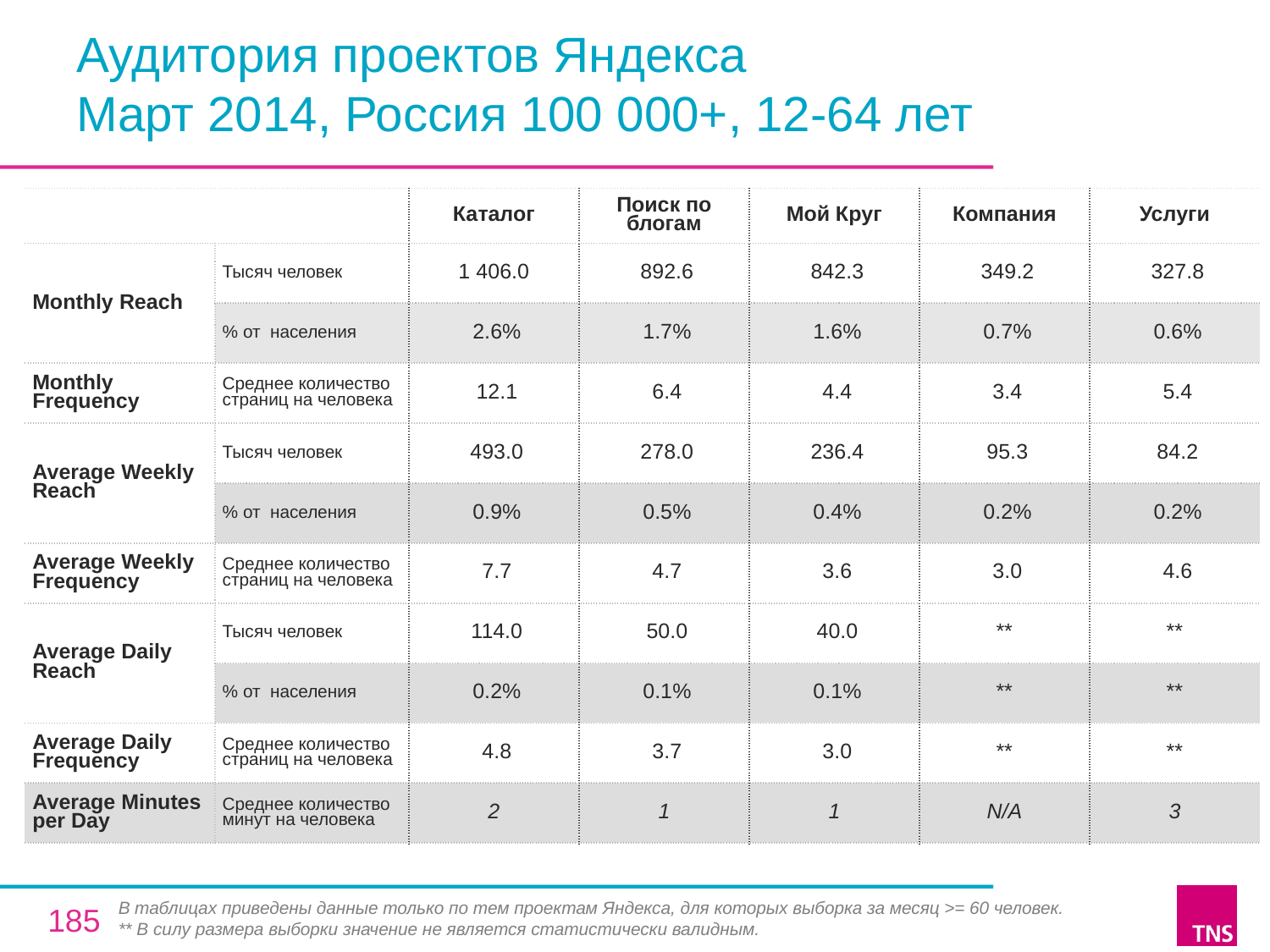

# Аудитория проектов Яндекса Март 2014, Россия 100 000+, 12-64 лет
|  |  | Каталог | Поиск по блогам | Мой Круг | Компания | Услуги |
| --- | --- | --- | --- | --- | --- | --- |
| Monthly Reach | Тысяч человек | 1 406.0 | 892.6 | 842.3 | 349.2 | 327.8 |
|  | % от населения | 2.6% | 1.7% | 1.6% | 0.7% | 0.6% |
| Monthly Frequency | Среднее количество страниц на человека | 12.1 | 6.4 | 4.4 | 3.4 | 5.4 |
| Average Weekly Reach | Тысяч человек | 493.0 | 278.0 | 236.4 | 95.3 | 84.2 |
|  | % от населения | 0.9% | 0.5% | 0.4% | 0.2% | 0.2% |
| Average Weekly Frequency | Среднее количество страниц на человека | 7.7 | 4.7 | 3.6 | 3.0 | 4.6 |
| Average Daily Reach | Тысяч человек | 114.0 | 50.0 | 40.0 | \*\* | \*\* |
|  | % от населения | 0.2% | 0.1% | 0.1% | \*\* | \*\* |
| Average Daily Frequency | Среднее количество страниц на человека | 4.8 | 3.7 | 3.0 | \*\* | \*\* |
| Average Minutes per Day | Среднее количество минут на человека | 2 | 1 | 1 | N/A | 3 |
В таблицах приведены данные только по тем проектам Яндекса, для которых выборка за месяц >= 60 человек.
** В силу размера выборки значение не является статистически валидным.
185